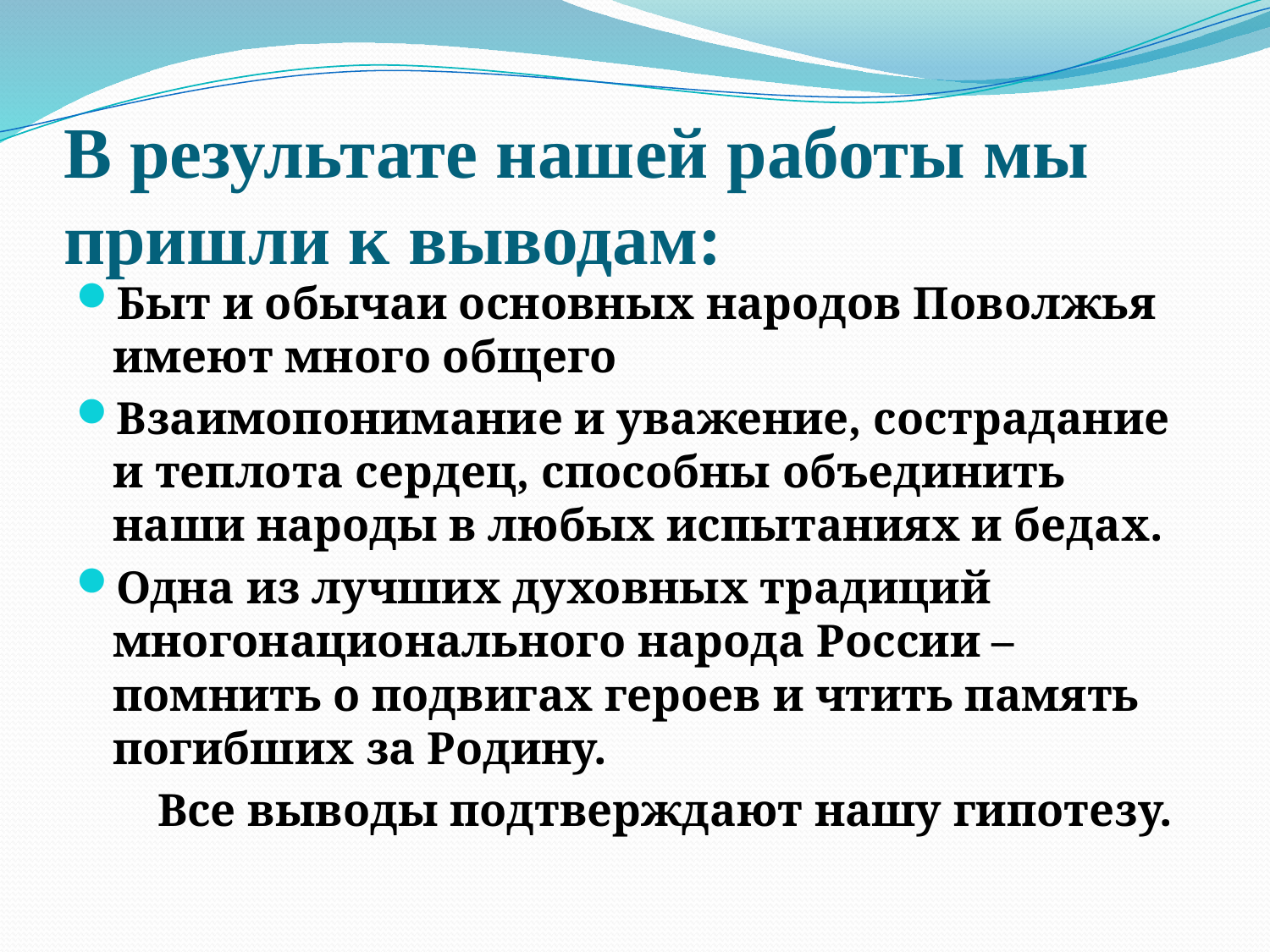

# В результате нашей работы мы пришли к выводам:

Быт и обычаи основных народов Поволжья имеют много общего
Взаимопонимание и уважение, сострадание и теплота сердец, способны объединить наши народы в любых испытаниях и бедах.
Одна из лучших духовных традиций многонационального народа России –помнить о подвигах героев и чтить память погибших за Родину.
       Все выводы подтверждают нашу гипотезу.